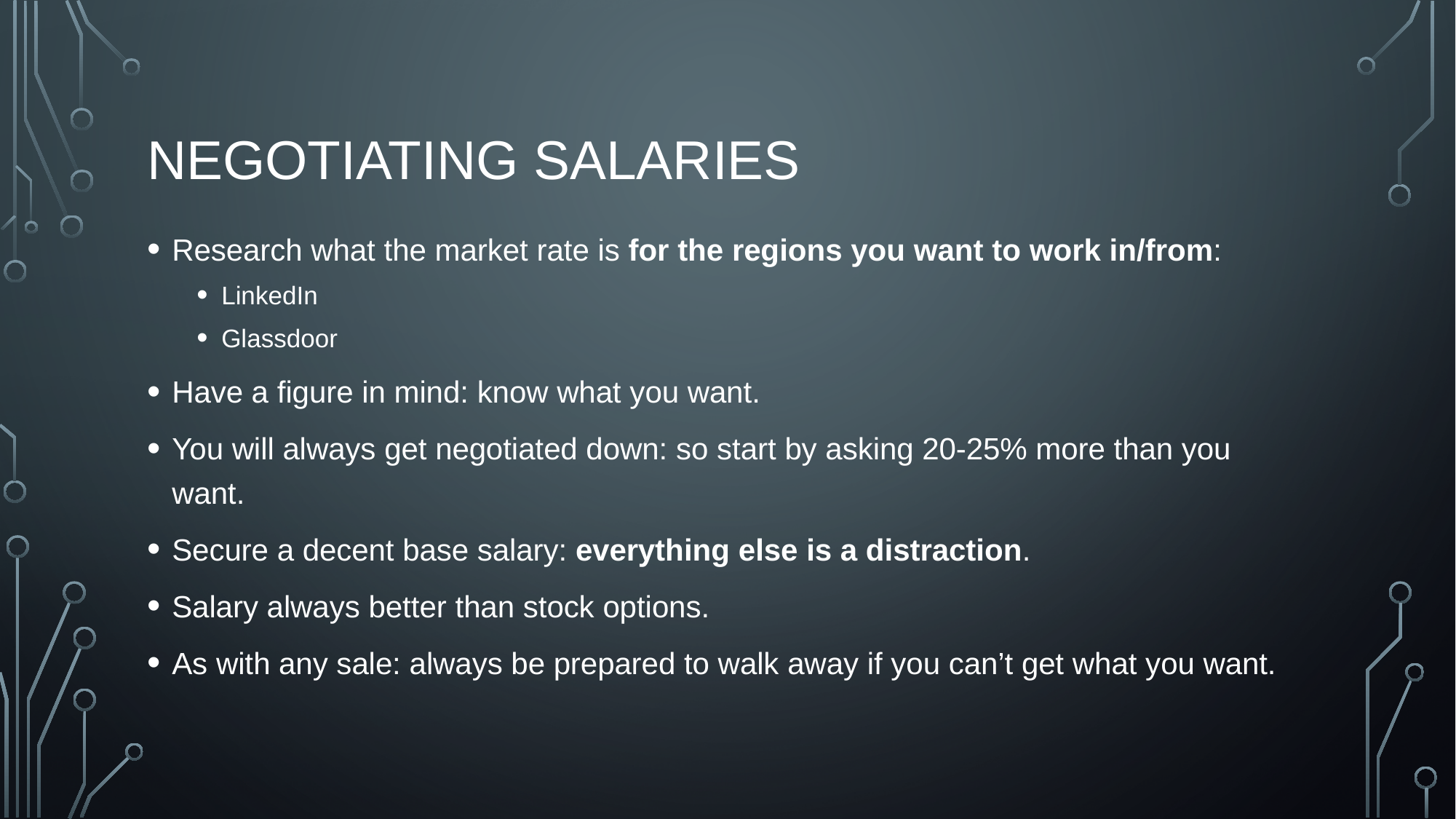

# Negotiating salaries
Research what the market rate is for the regions you want to work in/from:
LinkedIn
Glassdoor
Have a figure in mind: know what you want.
You will always get negotiated down: so start by asking 20-25% more than you want.
Secure a decent base salary: everything else is a distraction.
Salary always better than stock options.
As with any sale: always be prepared to walk away if you can’t get what you want.